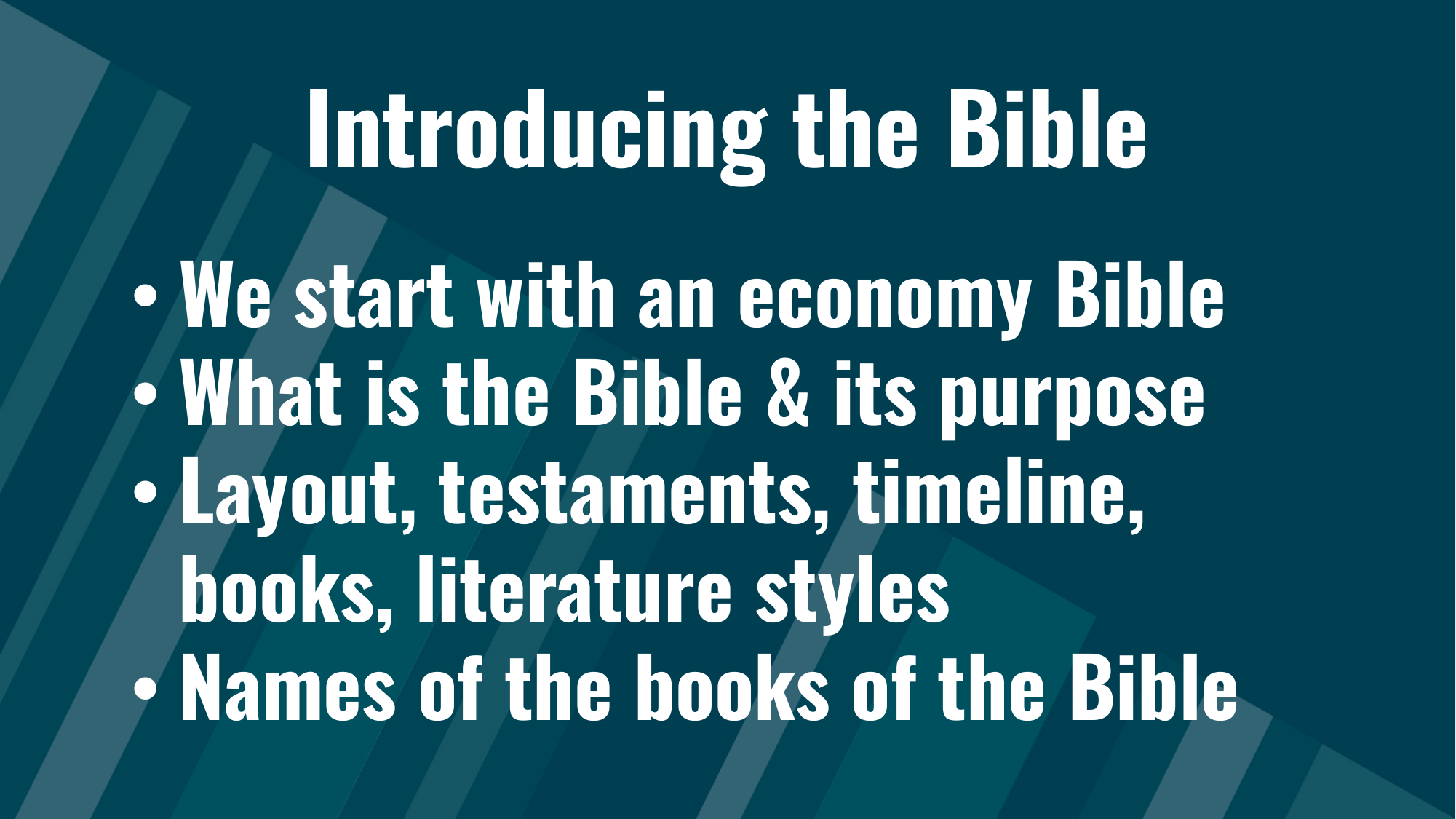

Introducing the Bible

We start with an economy Bible
What is the Bible & its purpose
Layout, testaments, timeline, books, literature styles
Names of the books of the Bible